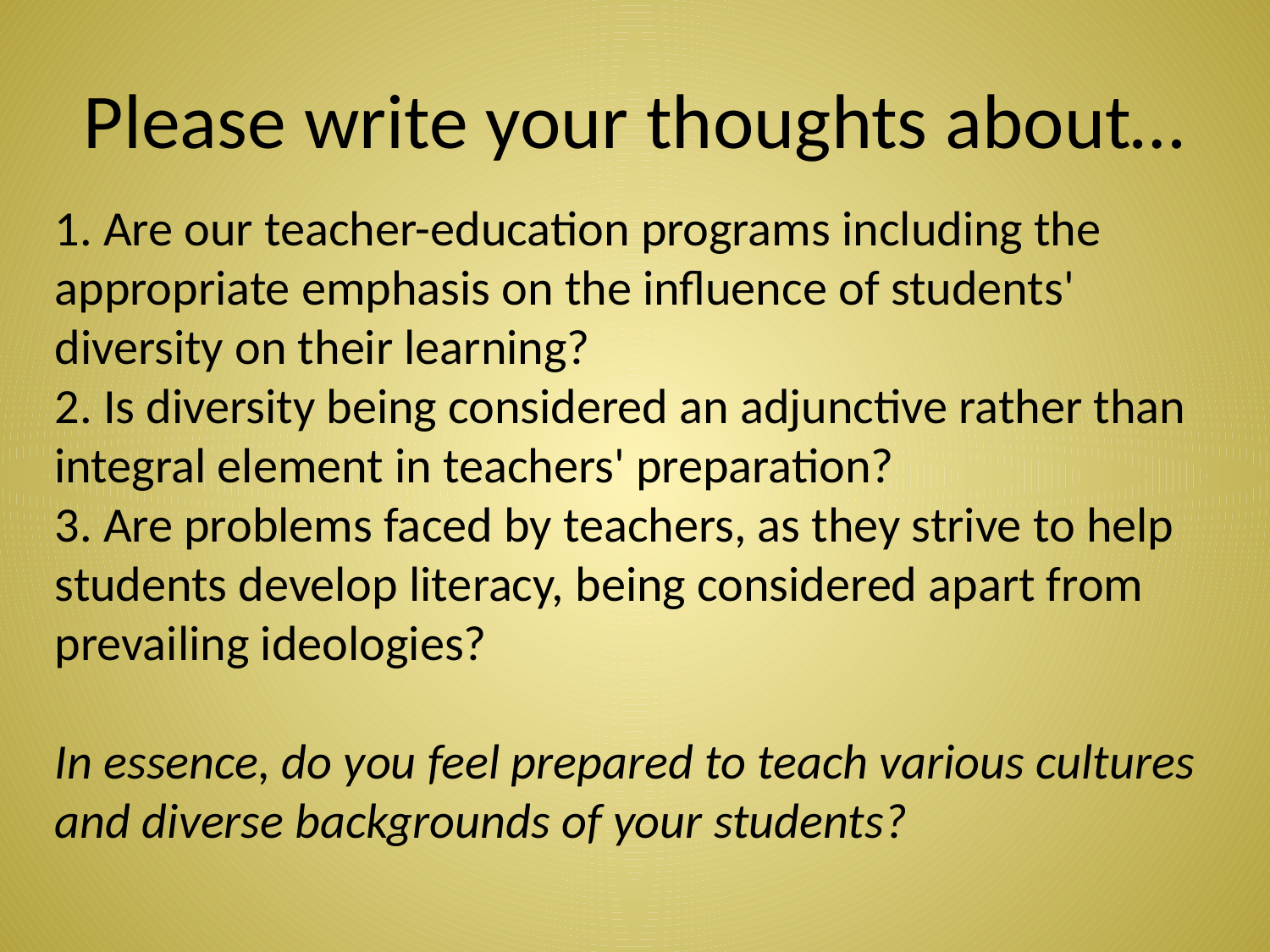

# Please write your thoughts about…
1. Are our teacher-education programs including the appropriate emphasis on the influence of students' diversity on their learning?
2. Is diversity being considered an adjunctive rather than integral element in teachers' preparation?
3. Are problems faced by teachers, as they strive to help students develop literacy, being considered apart from prevailing ideologies?

In essence, do you feel prepared to teach various cultures and diverse backgrounds of your students?